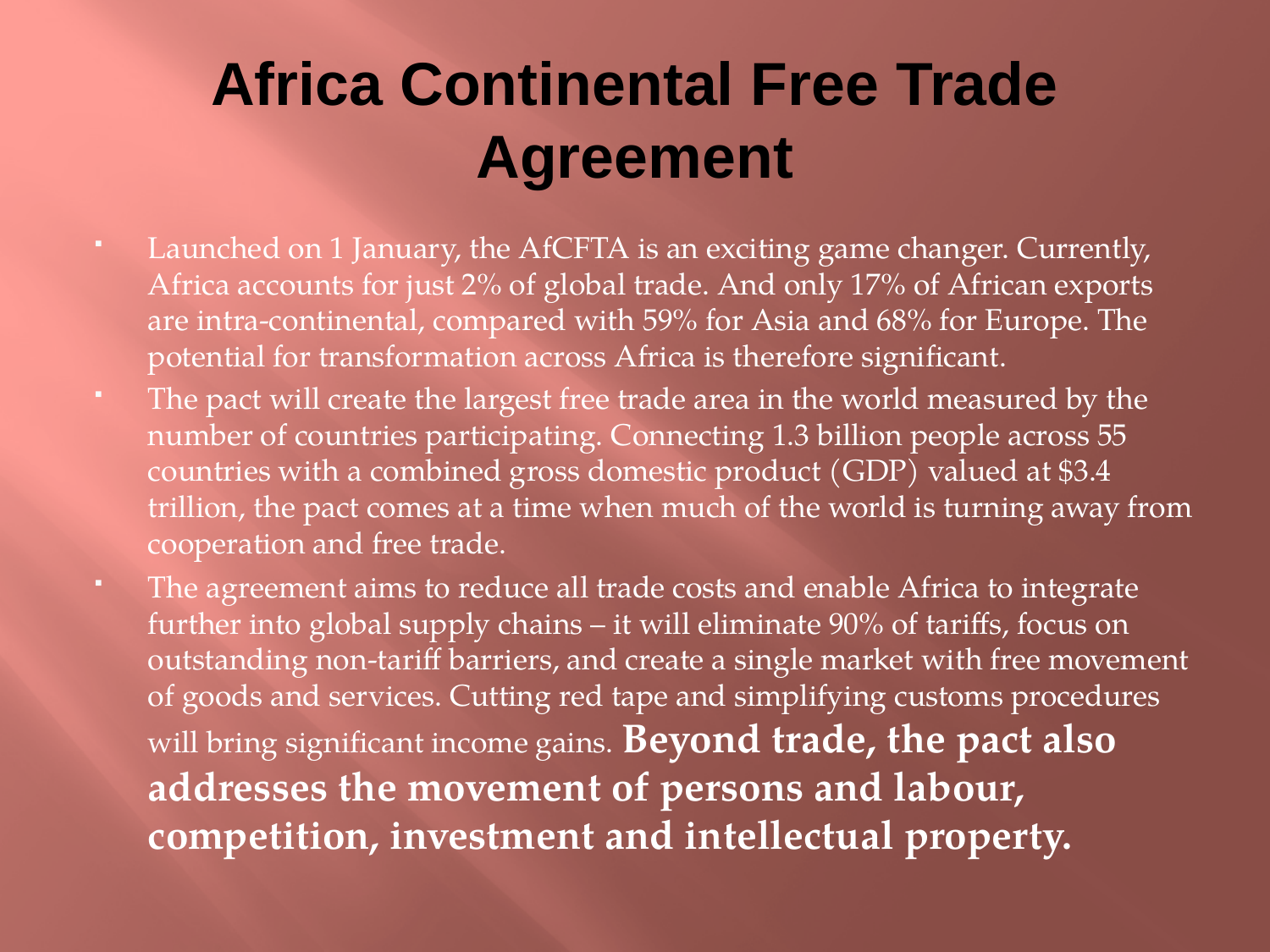

# Africa Continental Free Trade Agreement
Launched on 1 January, the AfCFTA is an exciting game changer. Currently, Africa accounts for just 2% of global trade. And only 17% of African exports are intra-continental, compared with 59% for Asia and 68% for Europe. The potential for transformation across Africa is therefore significant.
The pact will create the largest free trade area in the world measured by the number of countries participating. Connecting 1.3 billion people across 55 countries with a combined gross domestic product (GDP) valued at $3.4 trillion, the pact comes at a time when much of the world is turning away from cooperation and free trade.
The agreement aims to reduce all trade costs and enable Africa to integrate further into global supply chains – it will eliminate 90% of tariffs, focus on outstanding non-tariff barriers, and create a single market with free movement of goods and services. Cutting red tape and simplifying customs procedures will bring significant income gains. Beyond trade, the pact also addresses the movement of persons and labour, competition, investment and intellectual property.